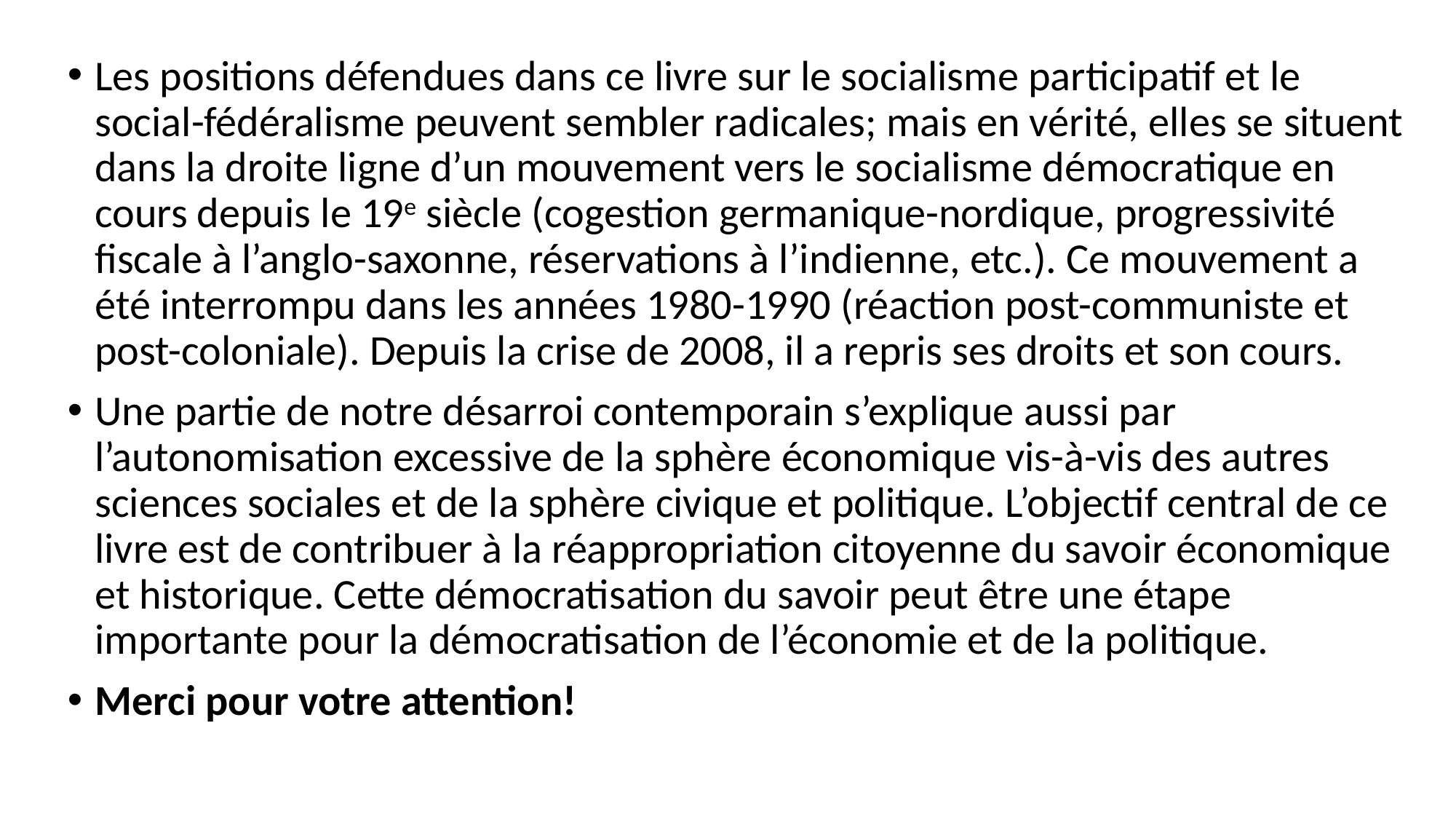

Les positions défendues dans ce livre sur le socialisme participatif et le social-fédéralisme peuvent sembler radicales; mais en vérité, elles se situent dans la droite ligne d’un mouvement vers le socialisme démocratique en cours depuis le 19e siècle (cogestion germanique-nordique, progressivité fiscale à l’anglo-saxonne, réservations à l’indienne, etc.). Ce mouvement a été interrompu dans les années 1980-1990 (réaction post-communiste et post-coloniale). Depuis la crise de 2008, il a repris ses droits et son cours.
Une partie de notre désarroi contemporain s’explique aussi par l’autonomisation excessive de la sphère économique vis-à-vis des autres sciences sociales et de la sphère civique et politique. L’objectif central de ce livre est de contribuer à la réappropriation citoyenne du savoir économique et historique. Cette démocratisation du savoir peut être une étape importante pour la démocratisation de l’économie et de la politique.
Merci pour votre attention!